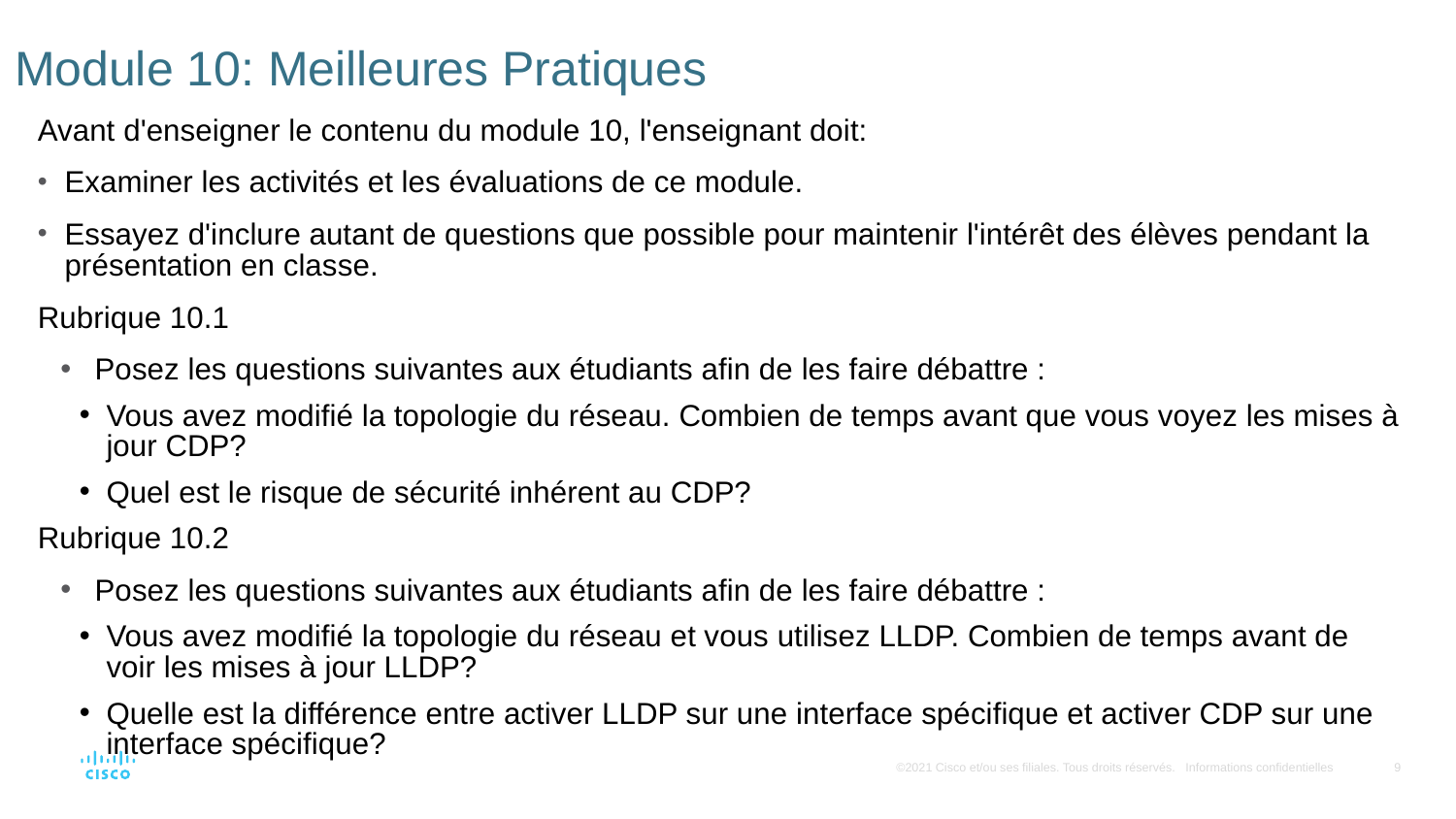

# Module 10: Meilleures Pratiques
Avant d'enseigner le contenu du module 10, l'enseignant doit:
Examiner les activités et les évaluations de ce module.
Essayez d'inclure autant de questions que possible pour maintenir l'intérêt des élèves pendant la présentation en classe.
Rubrique 10.1
Posez les questions suivantes aux étudiants afin de les faire débattre :
Vous avez modifié la topologie du réseau. Combien de temps avant que vous voyez les mises à jour CDP?
Quel est le risque de sécurité inhérent au CDP?
Rubrique 10.2
Posez les questions suivantes aux étudiants afin de les faire débattre :
Vous avez modifié la topologie du réseau et vous utilisez LLDP. Combien de temps avant de voir les mises à jour LLDP?
Quelle est la différence entre activer LLDP sur une interface spécifique et activer CDP sur une interface spécifique?